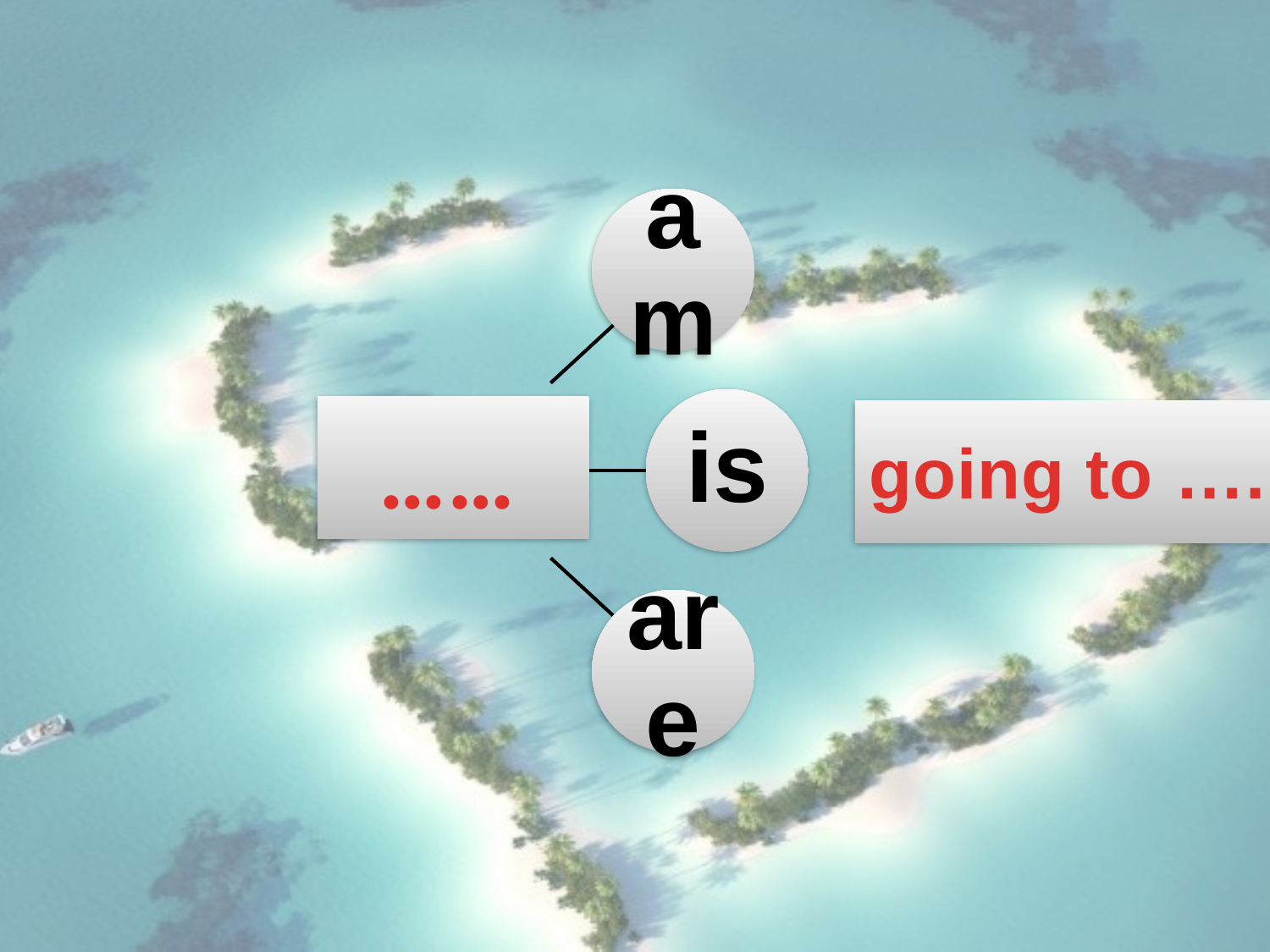

am
is
are

……
going to ….